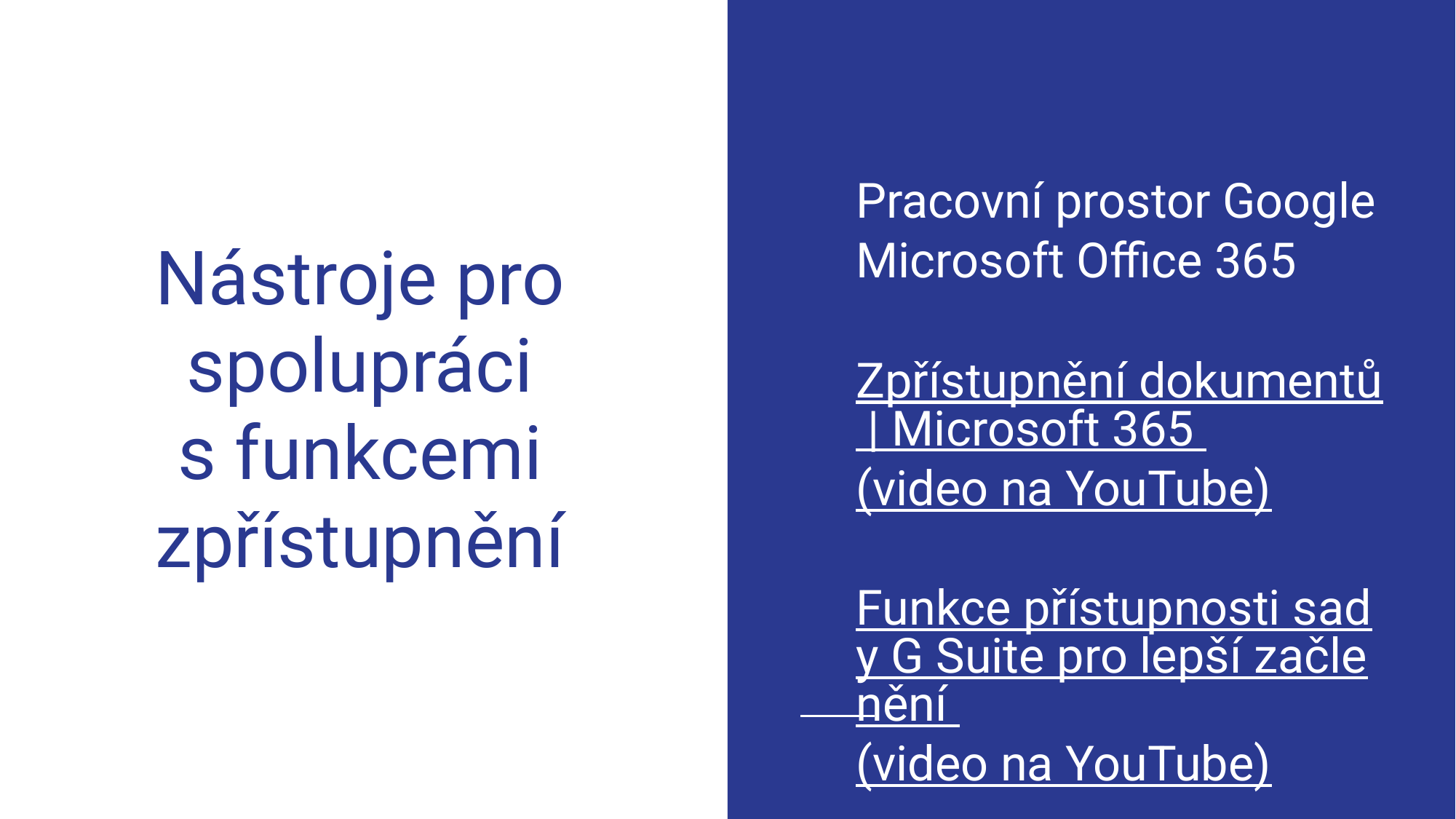

Pracovní prostor Google
Microsoft Office 365

Zpřístupnění dokumentů | Microsoft 365 (video na YouTube)

Funkce přístupnosti sady G Suite pro lepší začlenění (video na YouTube)
# Nástroje pro spolupráci s funkcemi zpřístupnění